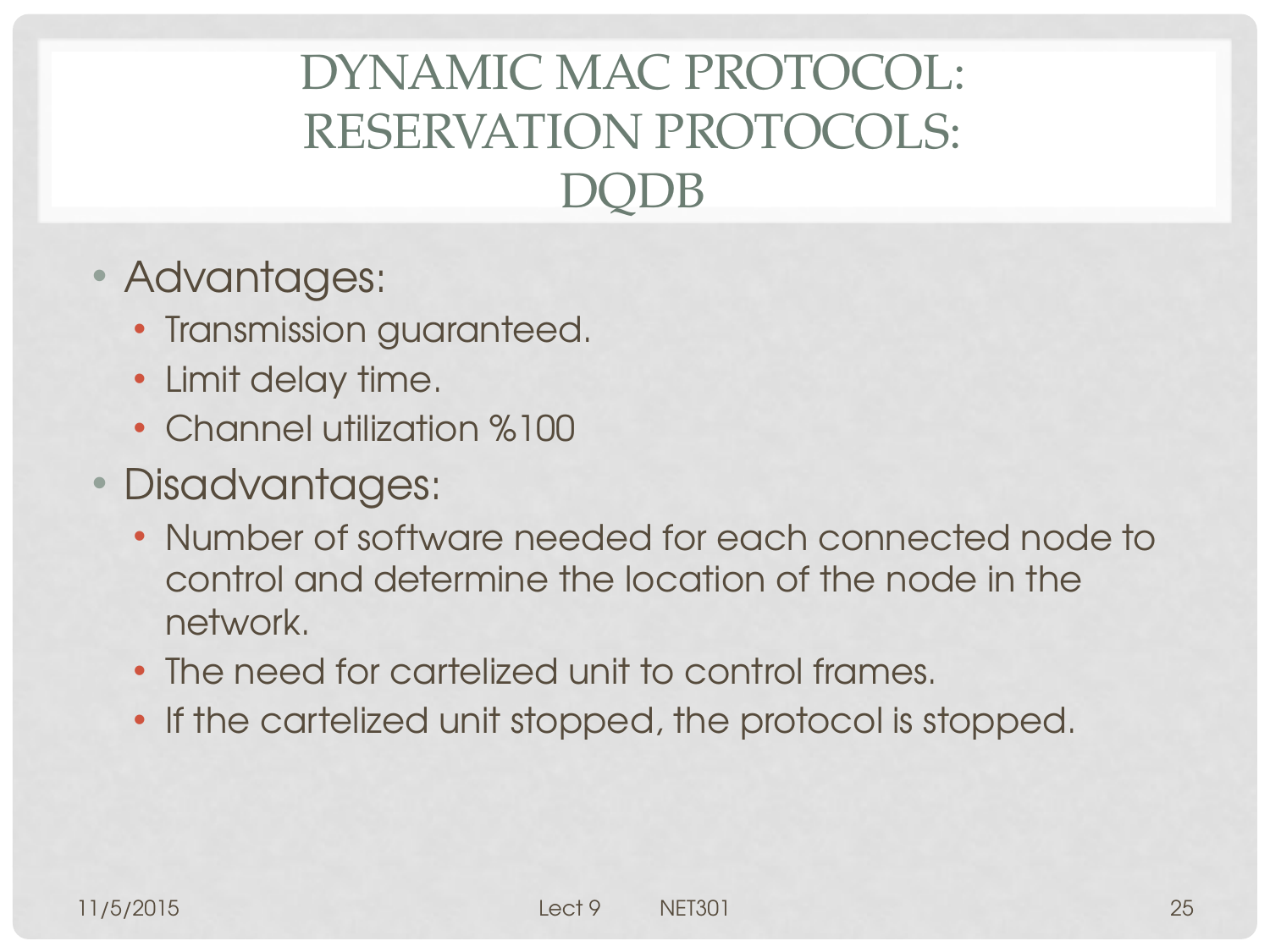

# Dynamic mac protocol: Reservation protocols: DQDB
Advantages:
Transmission guaranteed.
Limit delay time.
Channel utilization %100
Disadvantages:
Number of software needed for each connected node to control and determine the location of the node in the network.
The need for cartelized unit to control frames.
If the cartelized unit stopped, the protocol is stopped.
11/5/2015
Lect 9          NET301
25